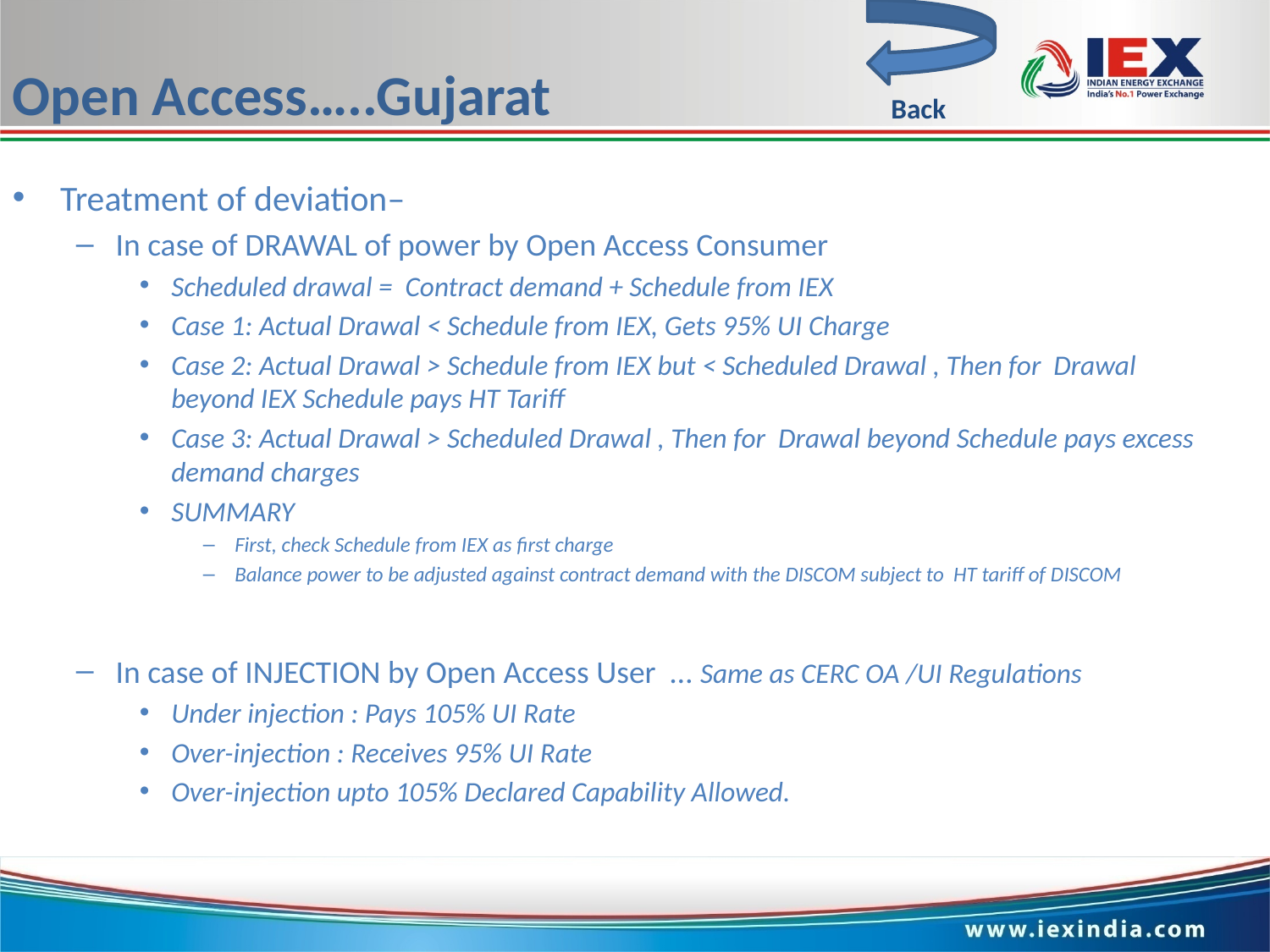

Back
Open Access…..Gujarat
Treatment of deviation–
In case of DRAWAL of power by Open Access Consumer
Scheduled drawal =  Contract demand + Schedule from IEX
Case 1: Actual Drawal < Schedule from IEX, Gets 95% UI Charge
Case 2: Actual Drawal > Schedule from IEX but < Scheduled Drawal , Then for  Drawal beyond IEX Schedule pays HT Tariff
Case 3: Actual Drawal > Scheduled Drawal , Then for  Drawal beyond Schedule pays excess demand charges
SUMMARY
First, check Schedule from IEX as first charge
Balance power to be adjusted against contract demand with the DISCOM subject to  HT tariff of DISCOM

In case of INJECTION by Open Access User  … Same as CERC OA /UI Regulations
Under injection : Pays 105% UI Rate
Over-injection : Receives 95% UI Rate
Over-injection upto 105% Declared Capability Allowed.